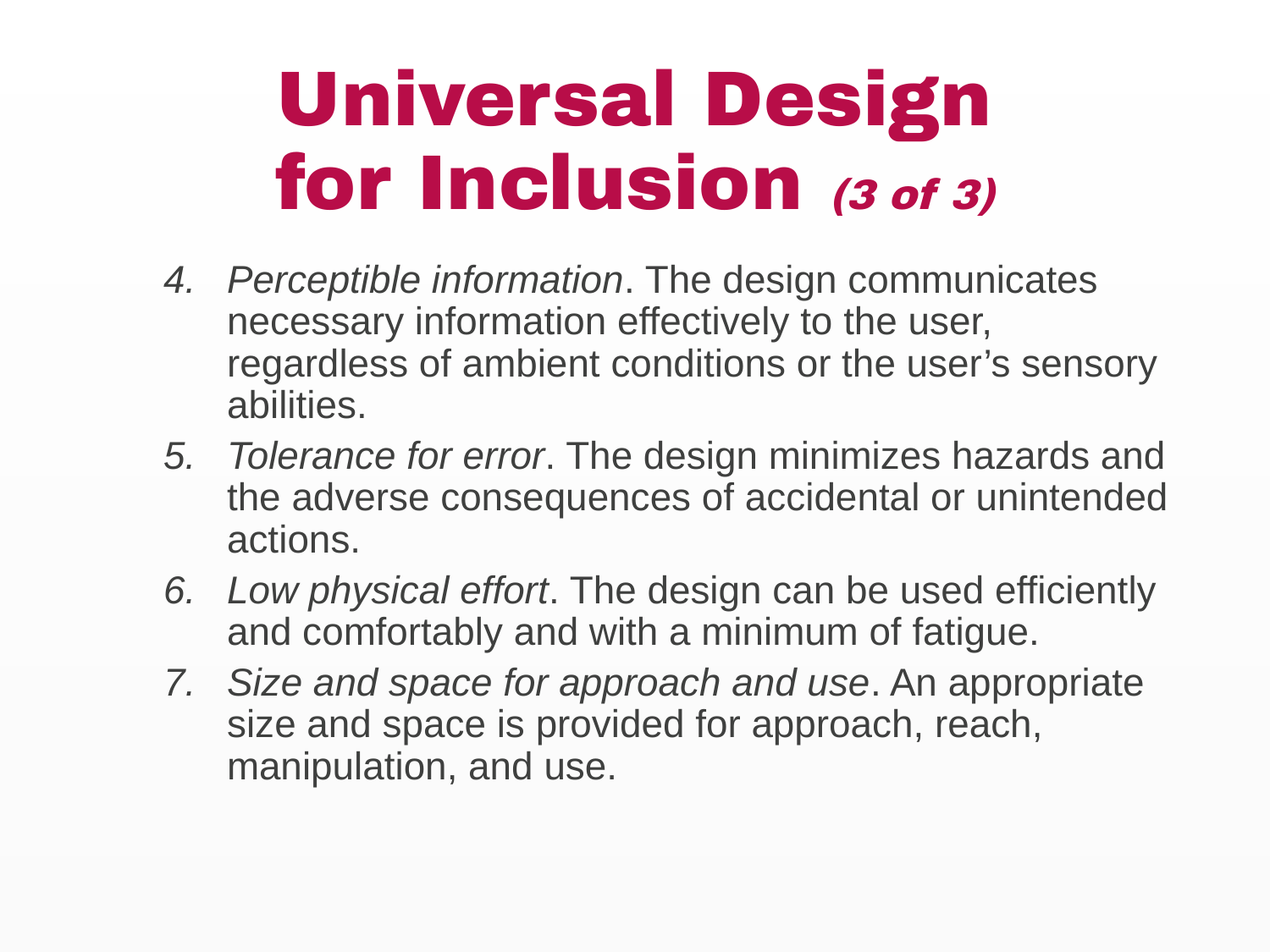

# Universal Design for Inclusion (3 of 3)
Perceptible information. The design communicates necessary information effectively to the user, regardless of ambient conditions or the user’s sensory abilities.
Tolerance for error. The design minimizes hazards and the adverse consequences of accidental or unintended actions.
Low physical effort. The design can be used efficiently and comfortably and with a minimum of fatigue.
Size and space for approach and use. An appropriate size and space is provided for approach, reach, manipulation, and use.